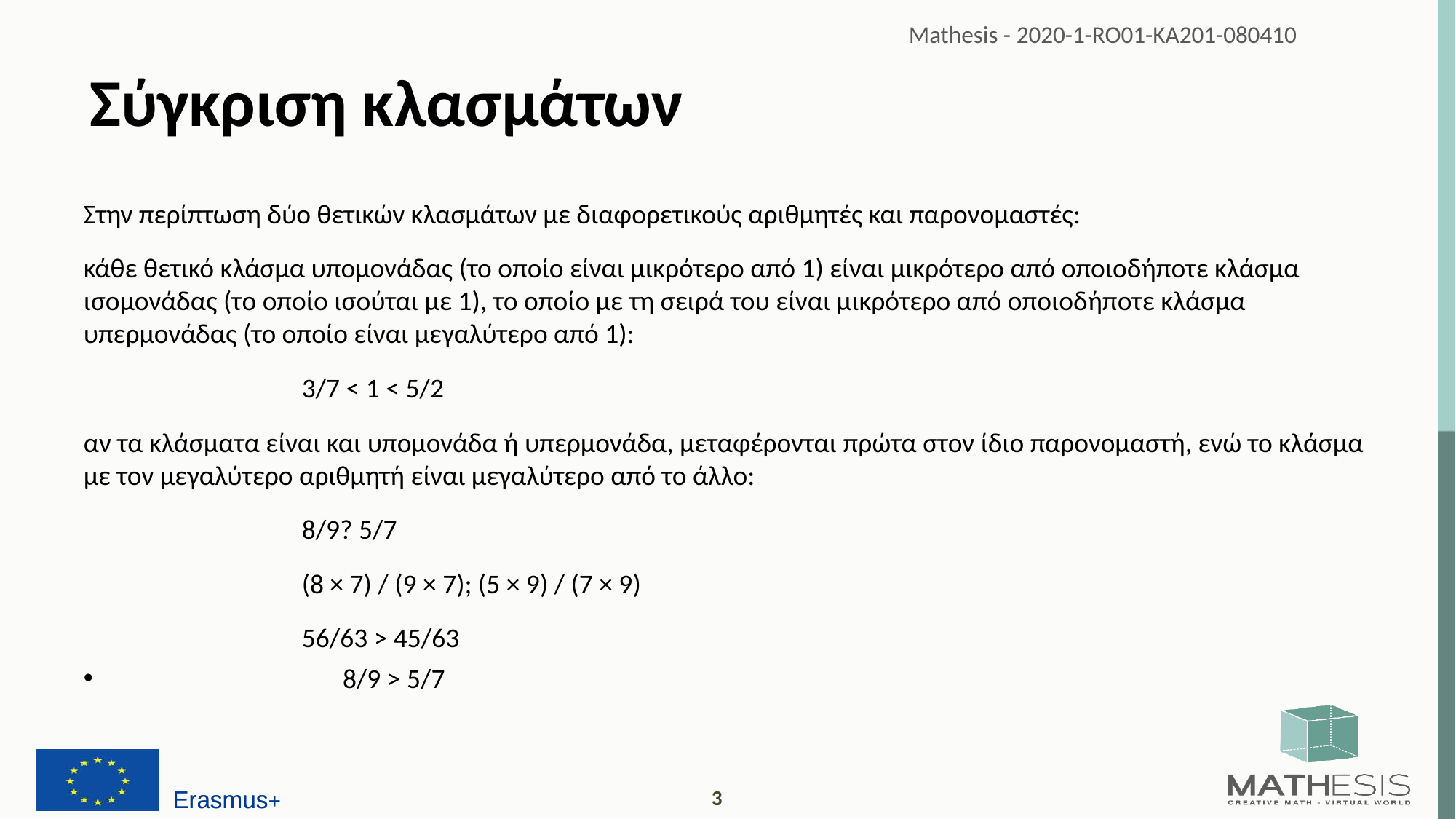

# Σύγκριση κλασμάτων

Στην περίπτωση δύο θετικών κλασμάτων με διαφορετικούς αριθμητές και παρονομαστές:
κάθε θετικό κλάσμα υπομονάδας (το οποίο είναι μικρότερο από 1) είναι μικρότερο από οποιοδήποτε κλάσμα ισομονάδας (το οποίο ισούται με 1), το οποίο με τη σειρά του είναι μικρότερο από οποιοδήποτε κλάσμα υπερμονάδας (το οποίο είναι μεγαλύτερο από 1):
		3/7 < 1 < 5/2
αν τα κλάσματα είναι και υπομονάδα ή υπερμονάδα, μεταφέρονται πρώτα στον ίδιο παρονομαστή, ενώ το κλάσμα με τον μεγαλύτερο αριθμητή είναι μεγαλύτερο από το άλλο:
		8/9? 5/7
		(8 × 7) / (9 × 7); (5 × 9) / (7 × 9)
		56/63 > 45/63
		8/9 > 5/7